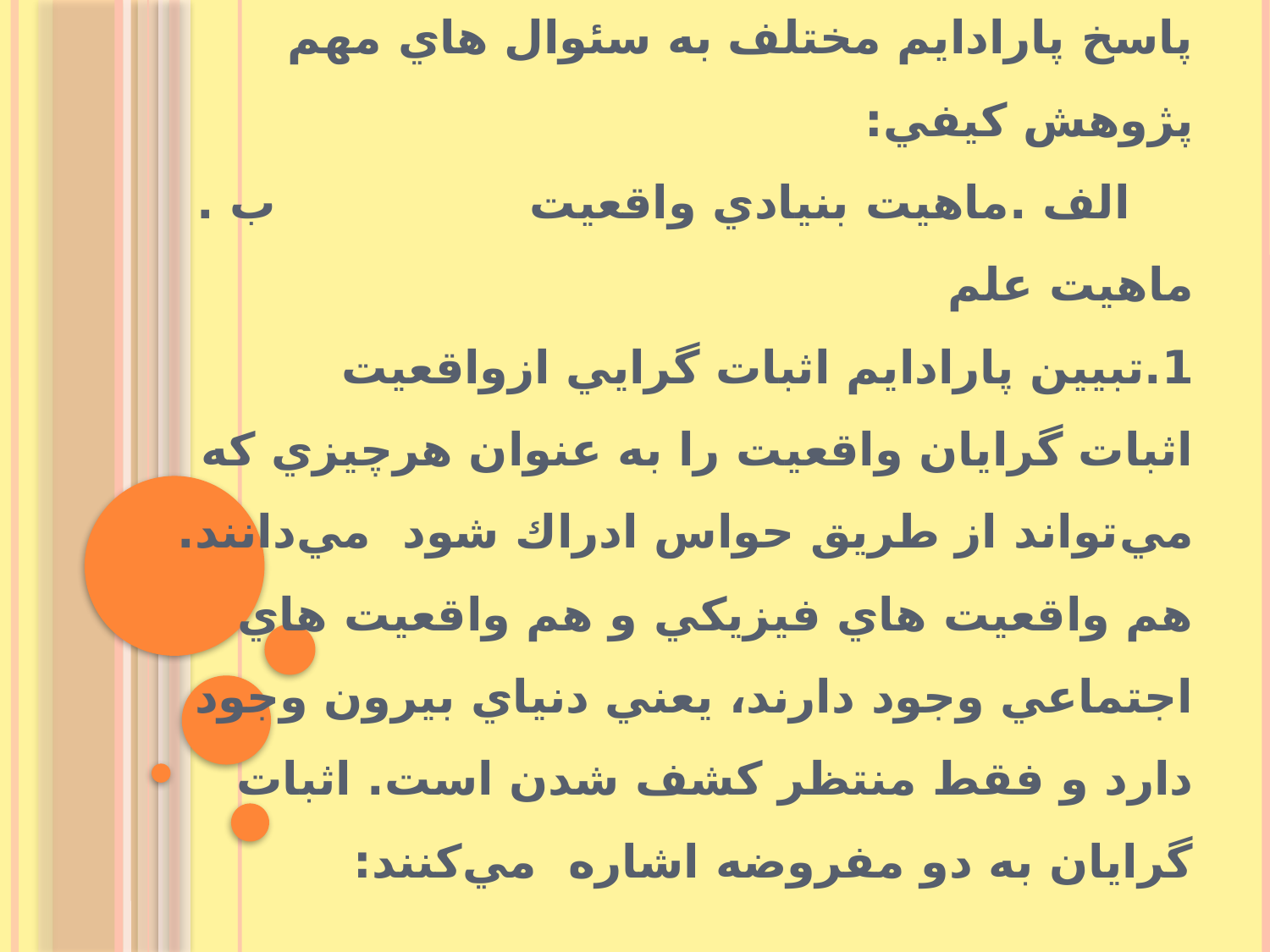

# پاسخ پارادايم مختلف به سئوال هاي مهم پژوهش كيفي: الف .ماهيت بنيادي واقعيت                ب . ماهيت علم 1.تبيين پارادايم اثبات گرايي ازواقعيت اثبات گرايان واقعيت را به عنوان هرچيزي كه مي‌تواند از طريق حواس ادراك شود  مي‌دانند. هم واقعيت هاي فيزيكي و هم واقعيت هاي اجتماعي وجود دارند، يعني دنياي بيرون وجود دارد و فقط منتظر كشف شدن است. اثبات گرايان به دو مفروضه اشاره  مي‌كنند: